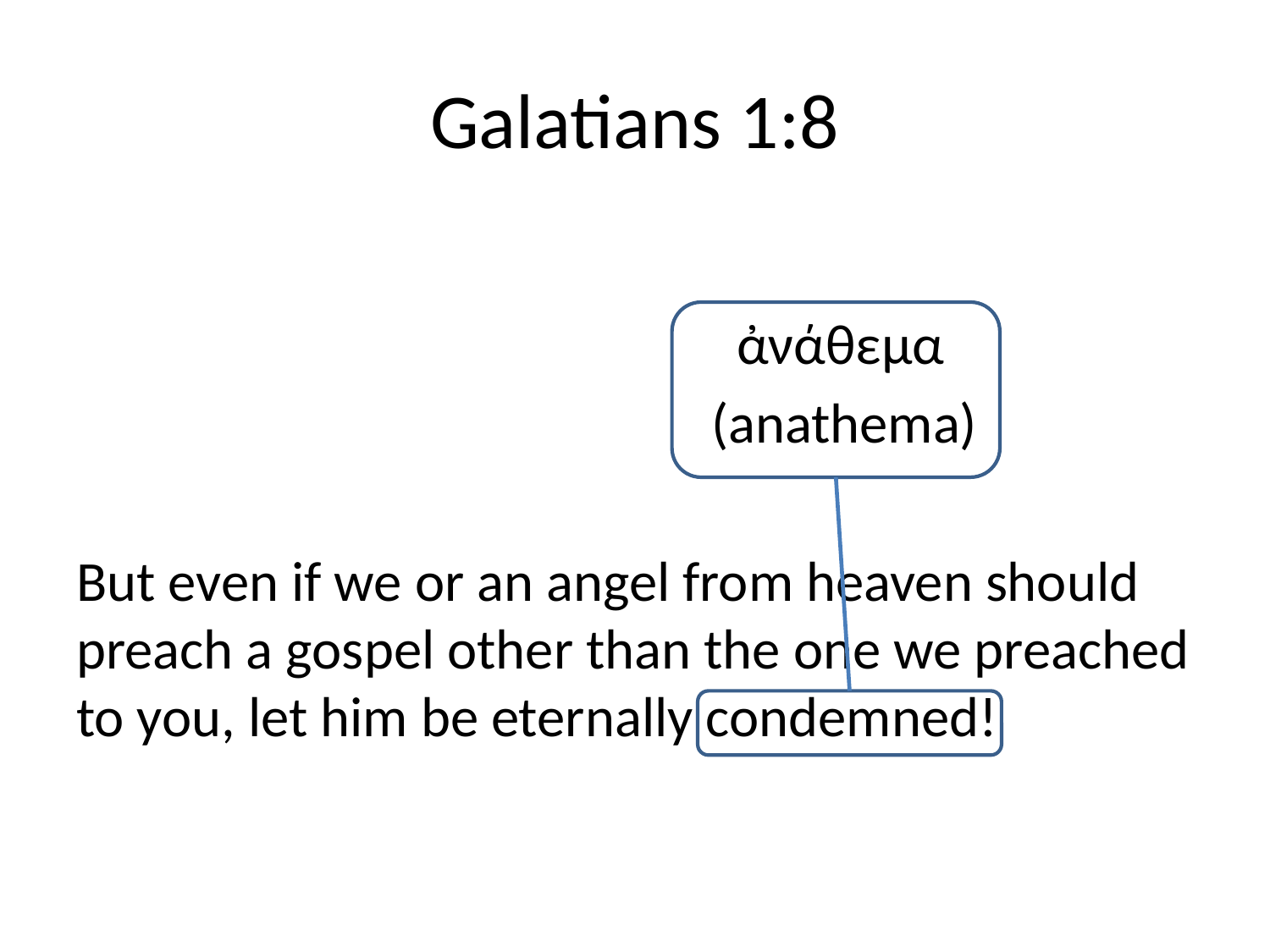

# Galatians 1:8

					  ἀνάθεμα
					(anathema)

But even if we or an angel from heaven should preach a gospel other than the one we preached to you, let him be eternally condemned!